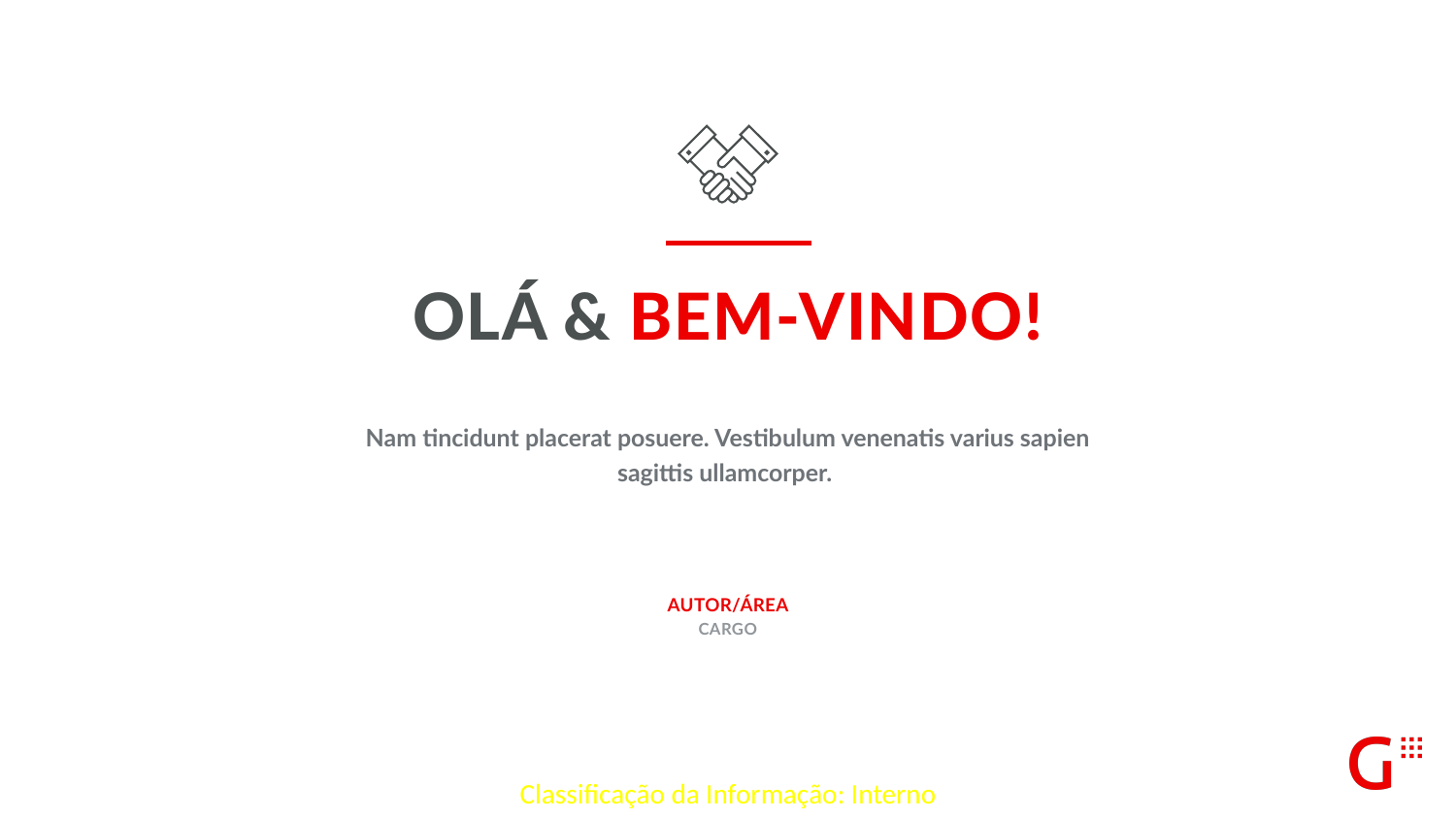

OLÁ & BEM-VINDO!
Nam tincidunt placerat posuere. Vestibulum venenatis varius sapien sagittis ullamcorper.
AUTOR/área
CARGO